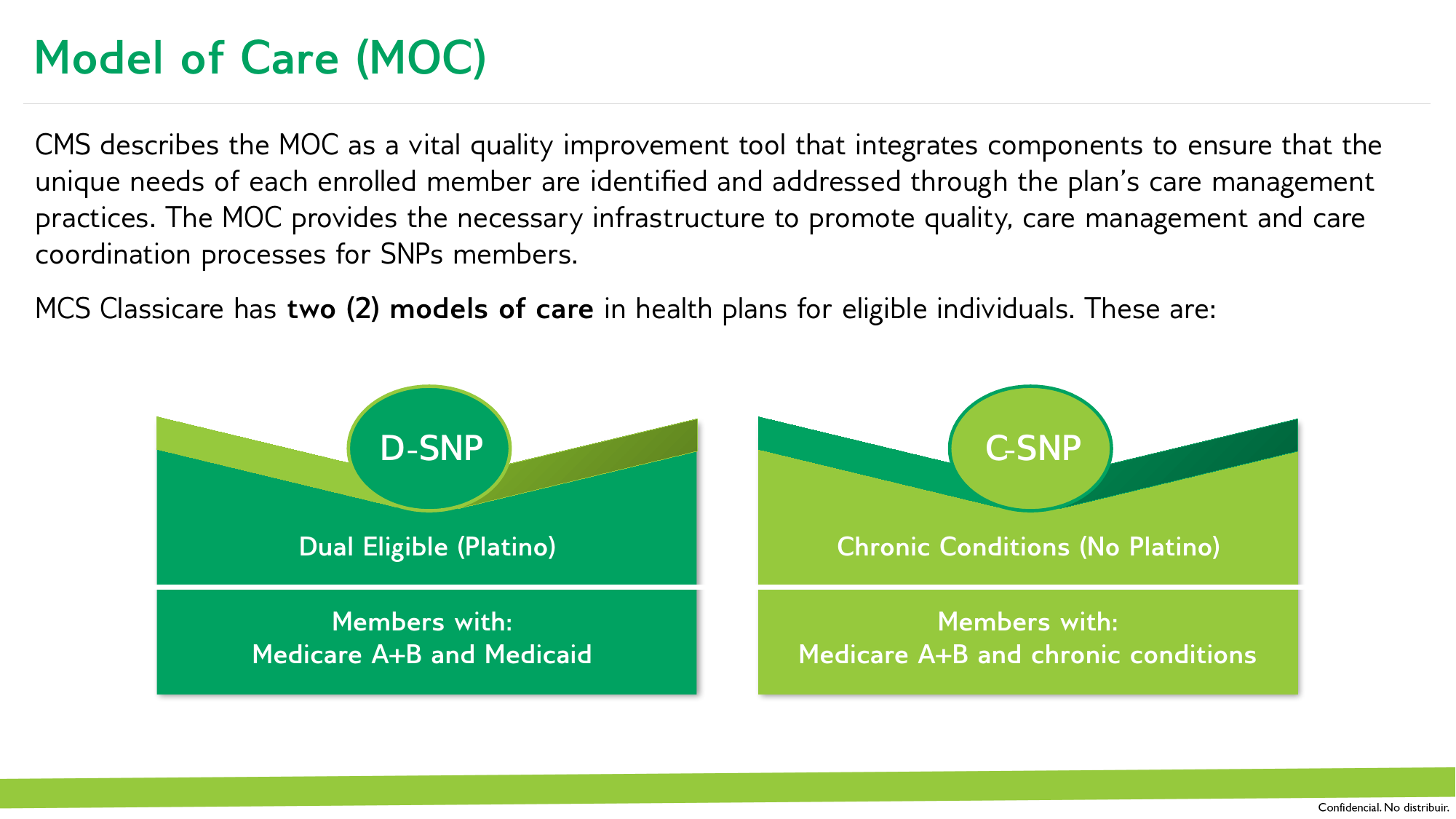

Model of Care (MOC)
CMS describes the MOC as a vital quality improvement tool that integrates components to ensure that the unique needs of each enrolled member are identified and addressed through the plan’s care management practices. The MOC provides the necessary infrastructure to promote quality, care management and care coordination processes for SNPs members.

MCS Classicare has two (2) models of care in health plans for eligible individuals. These are:

D-SNP

C-SNP

Dual Eligible (Platino)
Chronic Conditions (No Platino)
Members with:
Medicare A+B and Medicaid
Members with:
Medicare A+B and chronic conditions